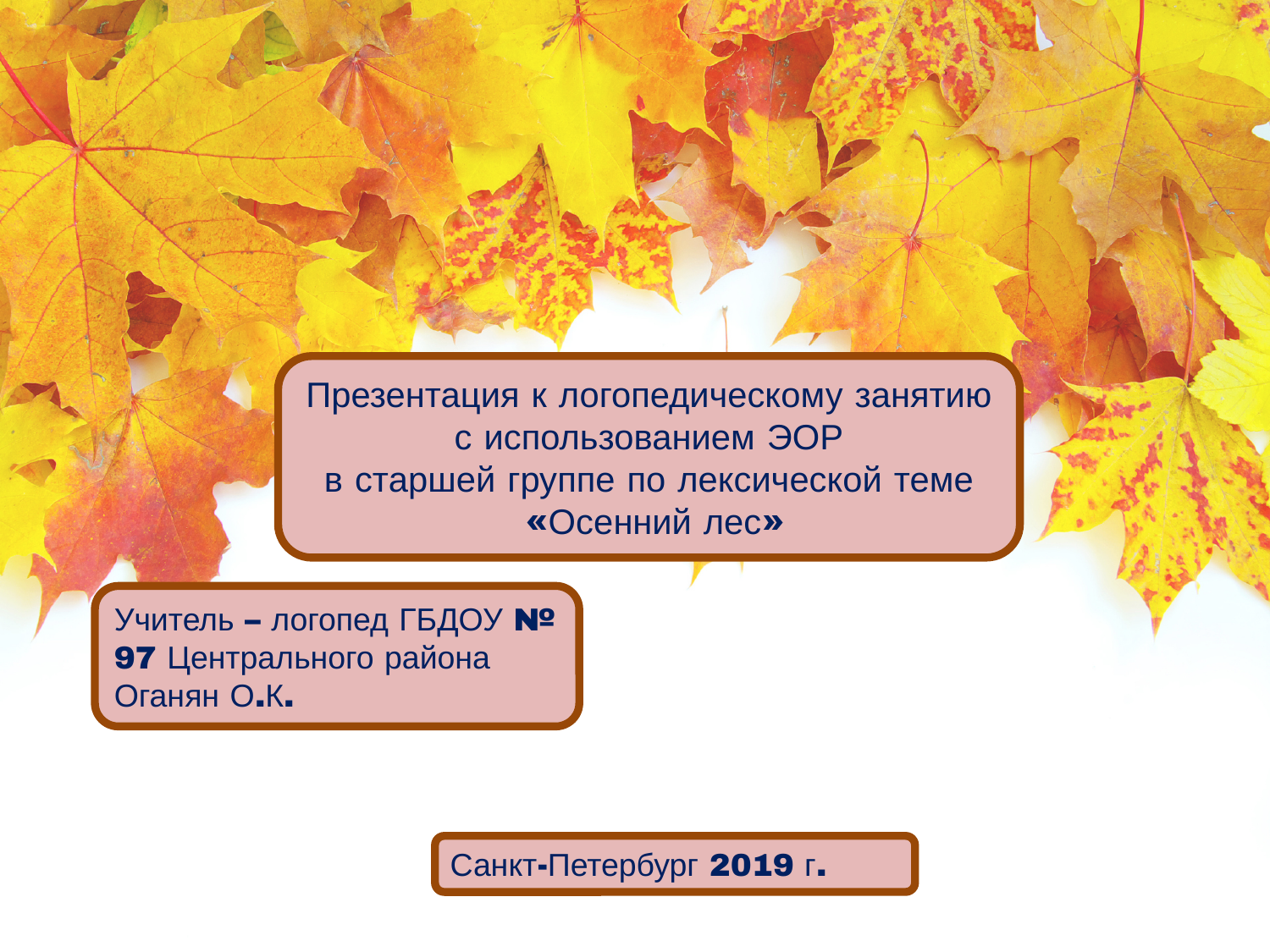

Презентация к логопедическому занятию
с использованием ЭОР
в старшей группе по лексической теме
 «Осенний лес»
Учитель – логопед ГБДОУ № 97 Центрального района Оганян О.К.
Санкт-Петербург 2019 г.